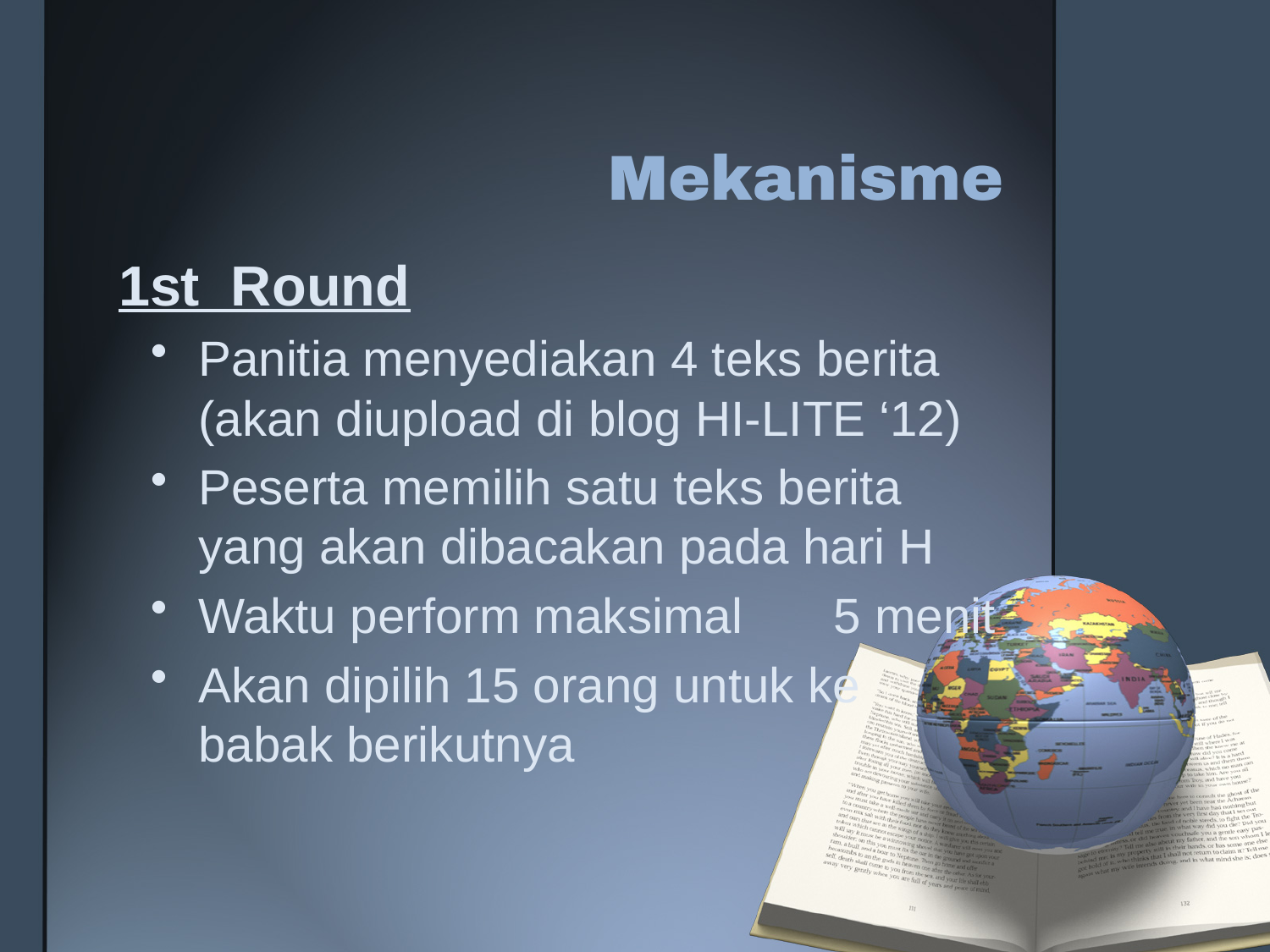

# Mekanisme
1st  Round
Panitia menyediakan 4 teks berita (akan diupload di blog HI-LITE ‘12)
Peserta memilih satu teks berita yang akan dibacakan pada hari H
Waktu perform maksimal	5 menit
Akan dipilih 15 orang untuk ke babak berikutnya